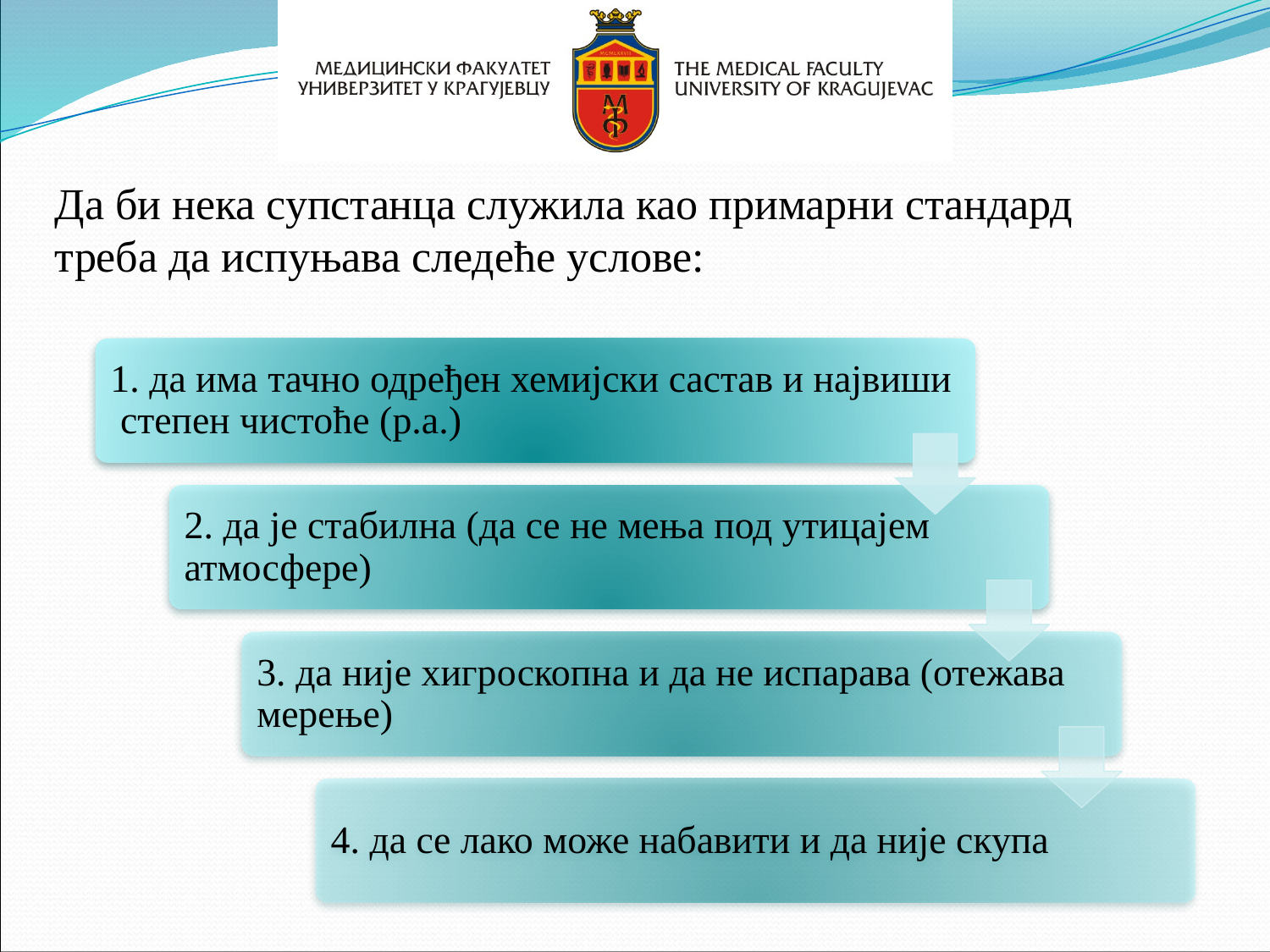

Да би нека супстанца служила као примарни стандард треба да испуњава следеће услове:
1. да има тачно одређен хемијски састав и највиши  степен чистоће (p.a.)
2. да је стабилна (да се не мења под утицајем атмосфере)
3. да није хигроскопна и да не испарава (отежава мерење)
4. да се лако може набавити и да није скупа